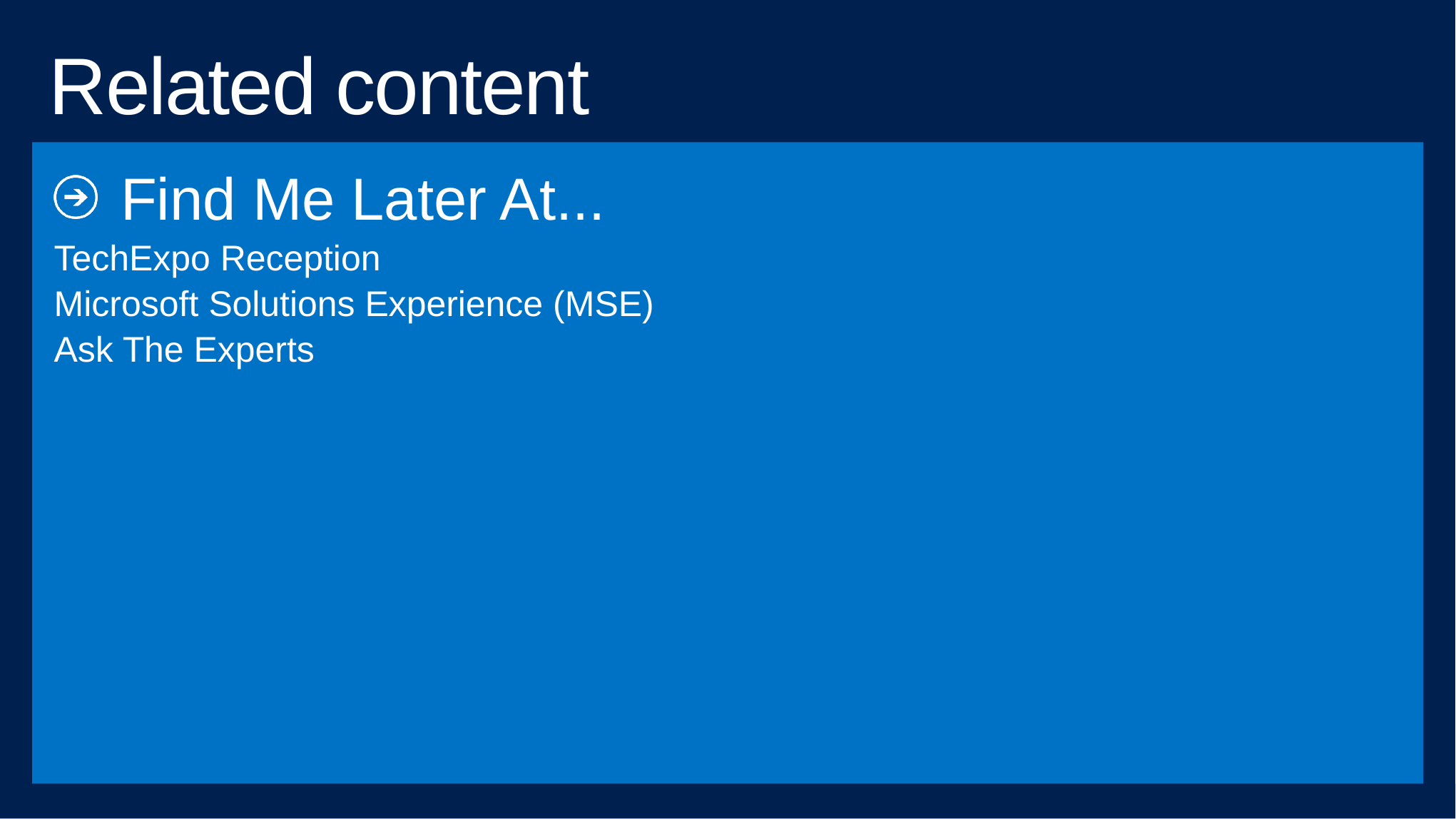

# Related content

Find Me Later At...
TechExpo Reception
Microsoft Solutions Experience (MSE)
Ask The Experts